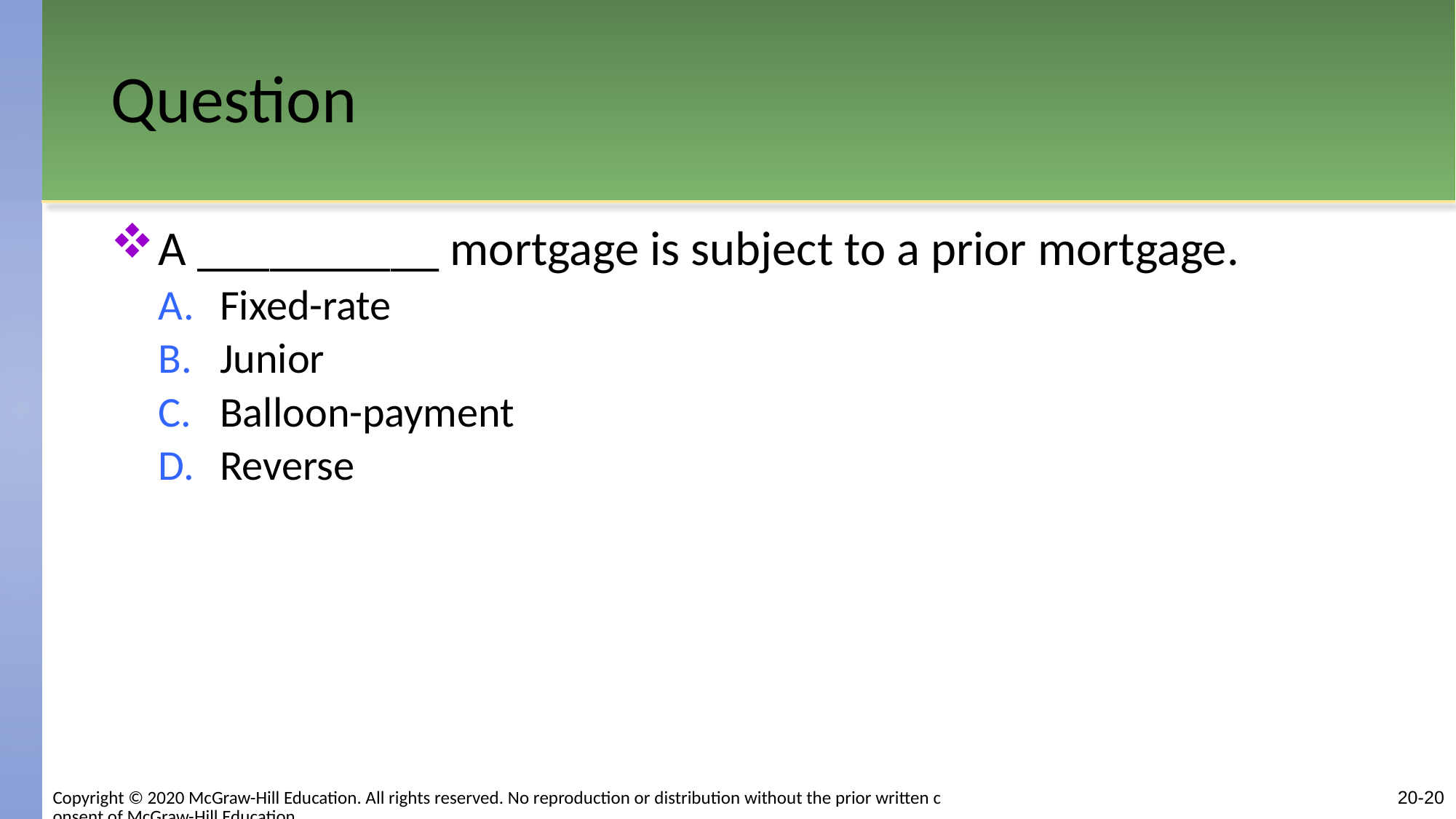

# Question
A __________ mortgage is subject to a prior mortgage.
Fixed-rate
Junior
Balloon-payment
Reverse

Copyright © 2020 McGraw-Hill Education. All rights reserved. No reproduction or distribution without the prior written consent of McGraw-Hill Education.
20-20